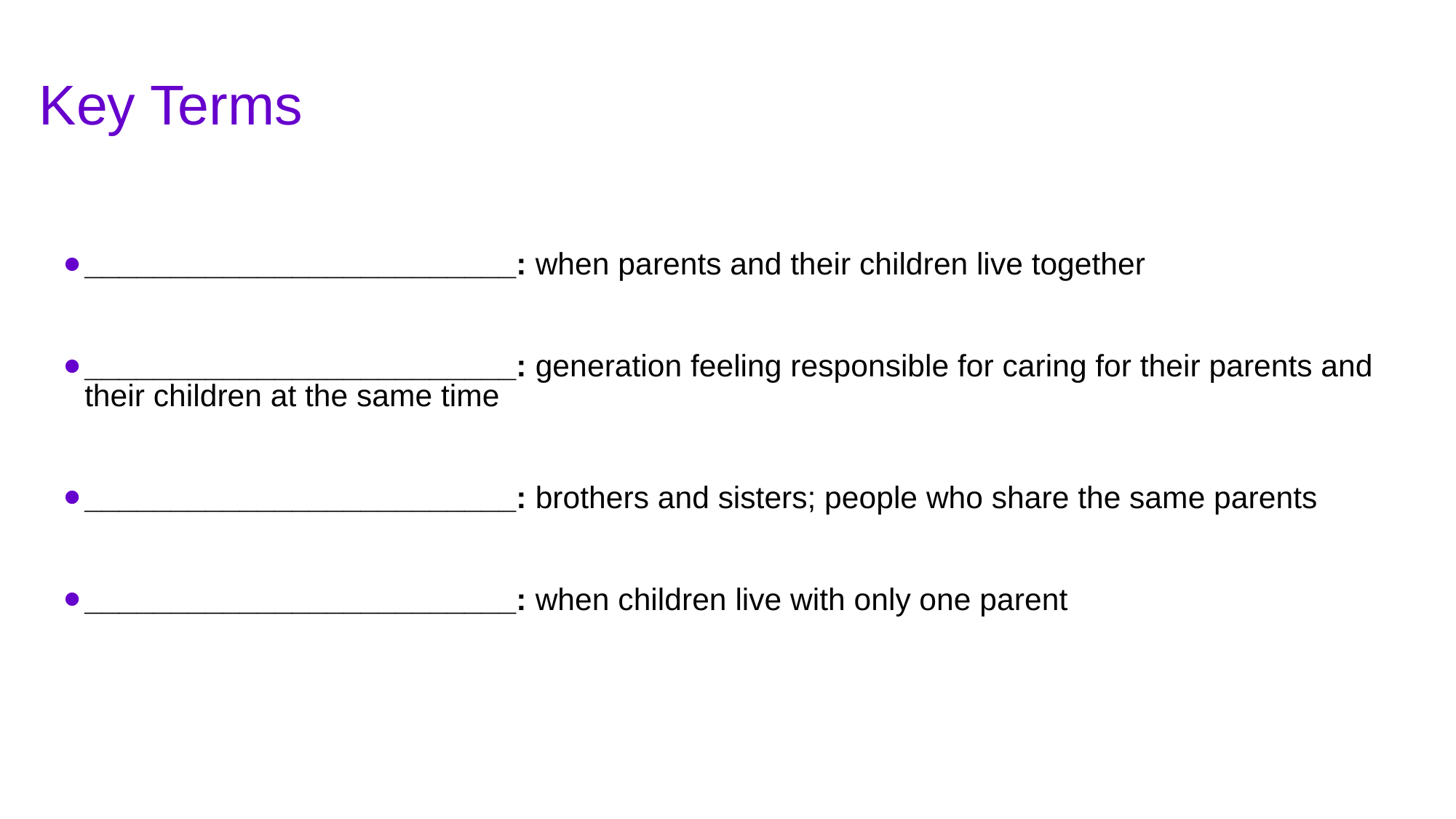

# Key Terms
_________________________: when parents and their children live together

_________________________: generation feeling responsible for caring for their parents and their children at the same time

_________________________: brothers and sisters; people who share the same parents

_________________________: when children live with only one parent